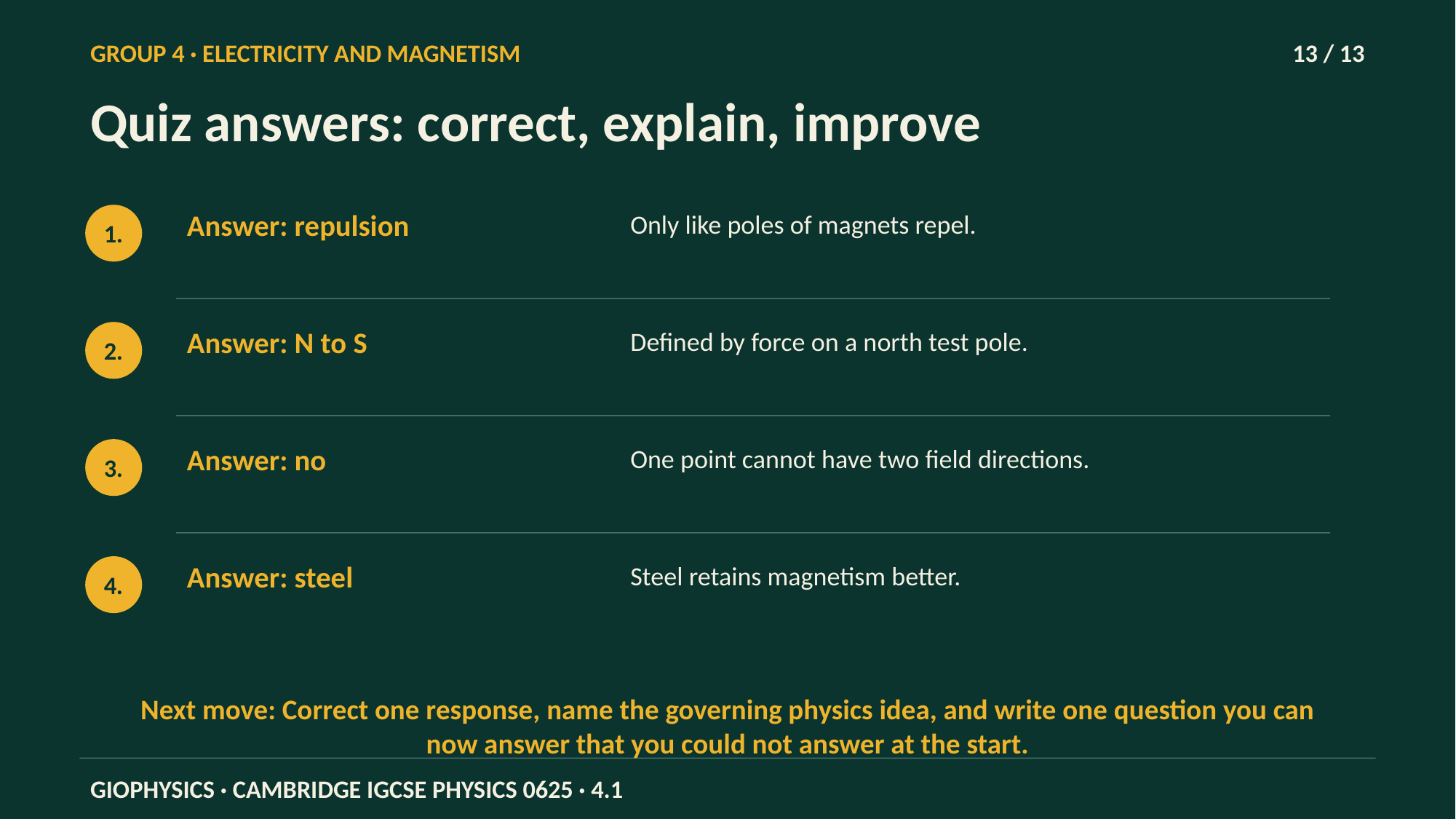

GROUP 4 · ELECTRICITY AND MAGNETISM
13 / 13
Quiz answers: correct, explain, improve
Answer: repulsion
Only like poles of magnets repel.

1.

Answer: N to S
Defined by force on a north test pole.

2.

Answer: no
One point cannot have two field directions.

3.

Answer: steel
Steel retains magnetism better.

4.
Next move: Correct one response, name the governing physics idea, and write one question you can now answer that you could not answer at the start.

GIOPHYSICS · CAMBRIDGE IGCSE PHYSICS 0625 · 4.1